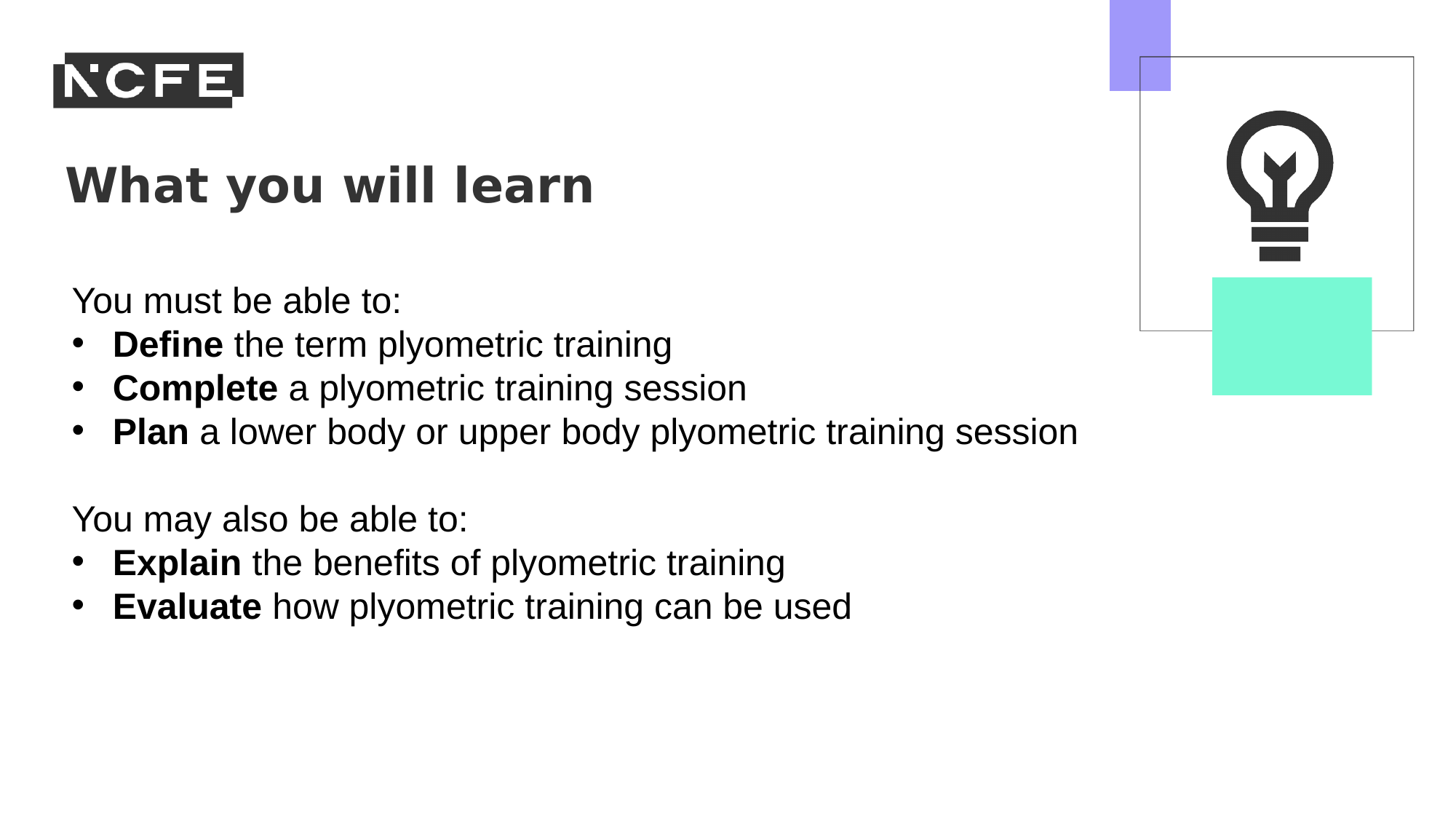

You must be able to:
Define the term plyometric training
Complete a plyometric training session
Plan a lower body or upper body plyometric training session

You may also be able to:
Explain the benefits of plyometric training
Evaluate how plyometric training can be used